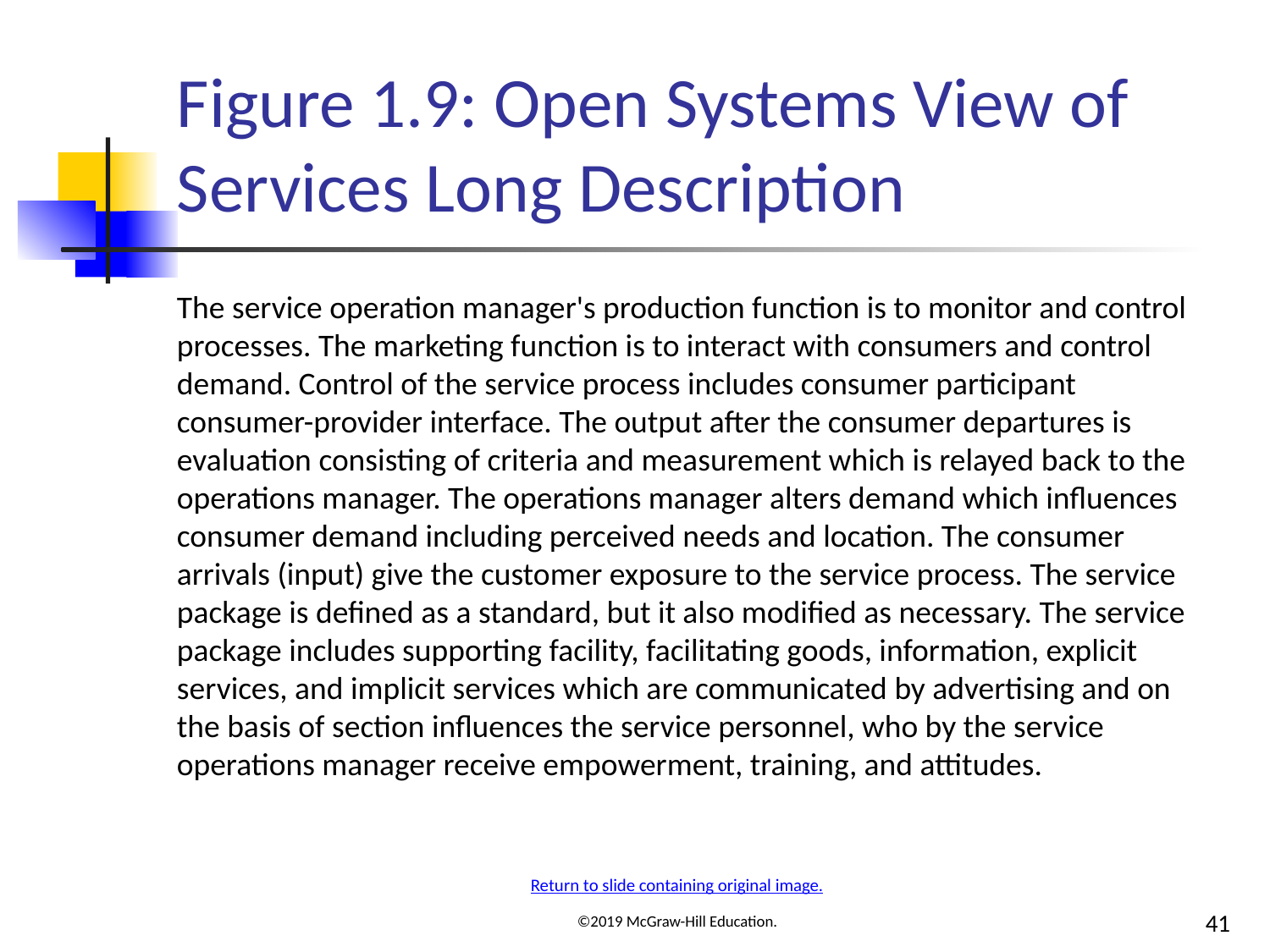

# Figure 1.9: Open Systems View of Services Long Description
The service operation manager's production function is to monitor and control processes. The marketing function is to interact with consumers and control demand. Control of the service process includes consumer participant consumer-provider interface. The output after the consumer departures is evaluation consisting of criteria and measurement which is relayed back to the operations manager. The operations manager alters demand which influences consumer demand including perceived needs and location. The consumer arrivals (input) give the customer exposure to the service process. The service package is defined as a standard, but it also modified as necessary. The service package includes supporting facility, facilitating goods, information, explicit services, and implicit services which are communicated by advertising and on the basis of section influences the service personnel, who by the service operations manager receive empowerment, training, and attitudes.
Return to slide containing original image.